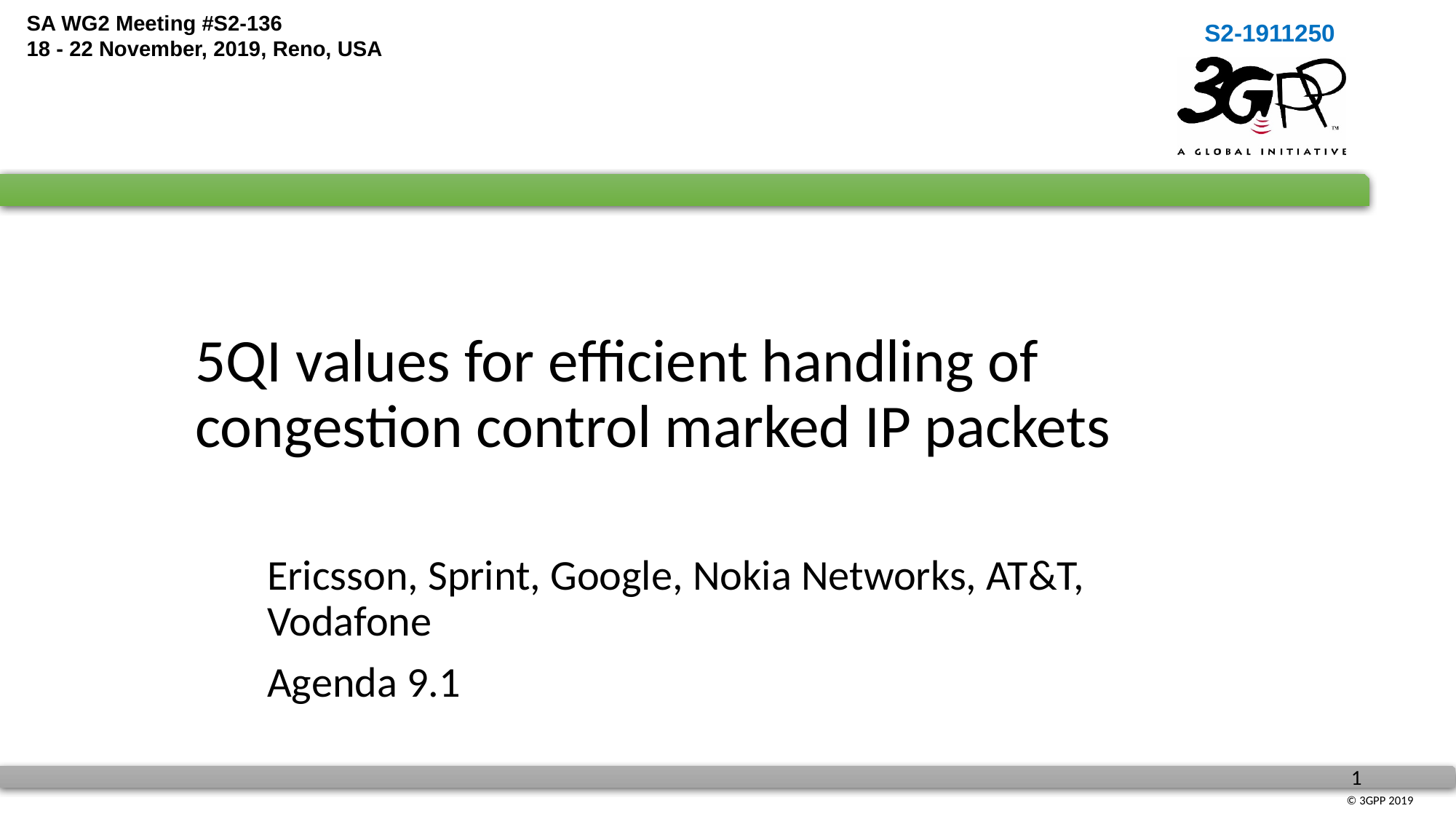

S2-1911250
# 5QI values for efficient handling of congestion control marked IP packets
Ericsson, Sprint, Google, Nokia Networks, AT&T, Vodafone
Agenda 9.1